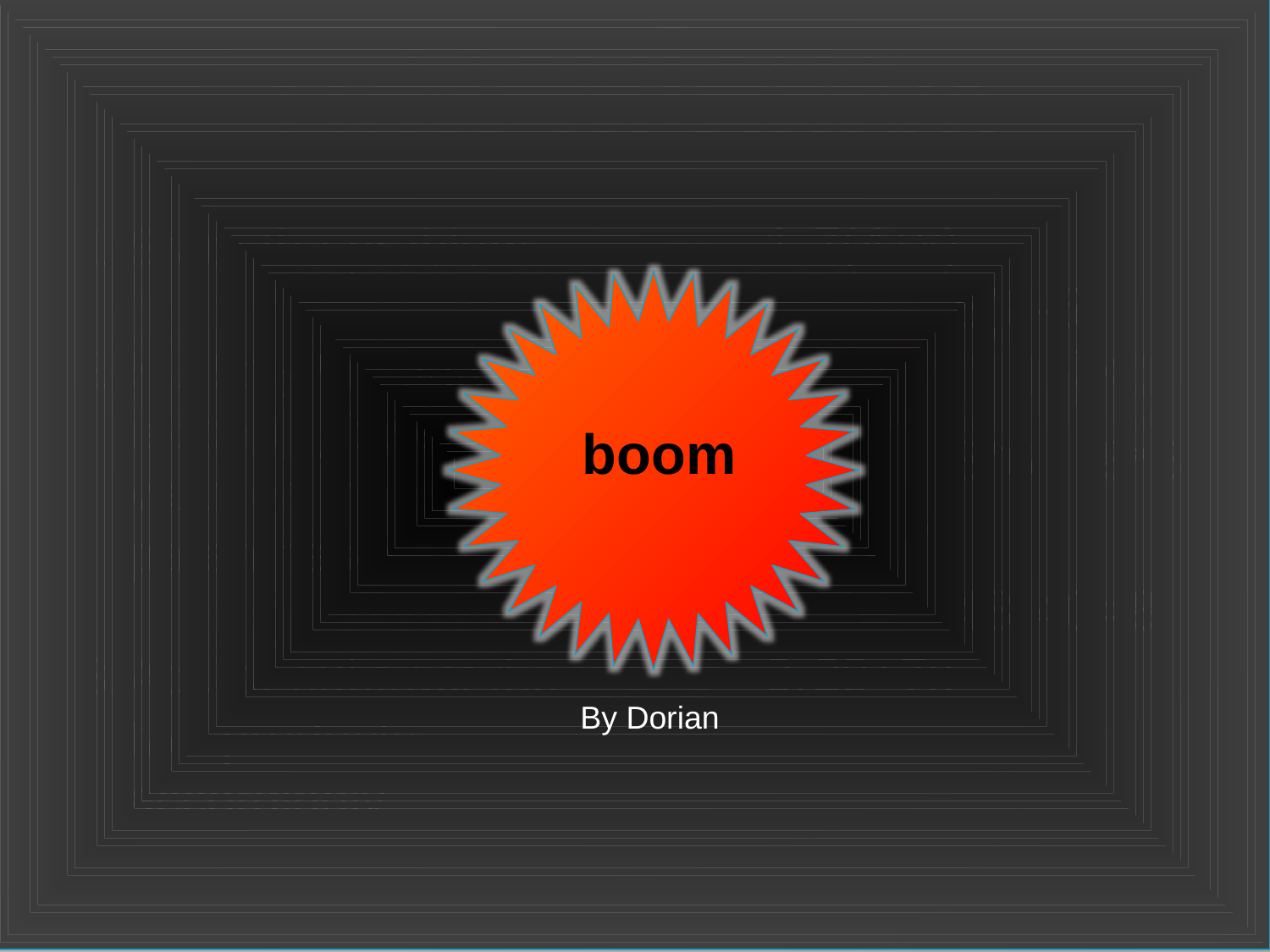

Your Text Here
Review

How to Solve

7(4+x)

7*4		7x

28+7x

Multiply the first factor (8) by each value in the parentheses
State the problem.
Multiply the first factor (7) by each value in the parentheses.

Add or subtract the two products accordingly.

Add or subtract the products accordingly
8(6-5)

The Distributive Property

State the problem
boom
8*6    8*5
48-40=8
By Dorian
10